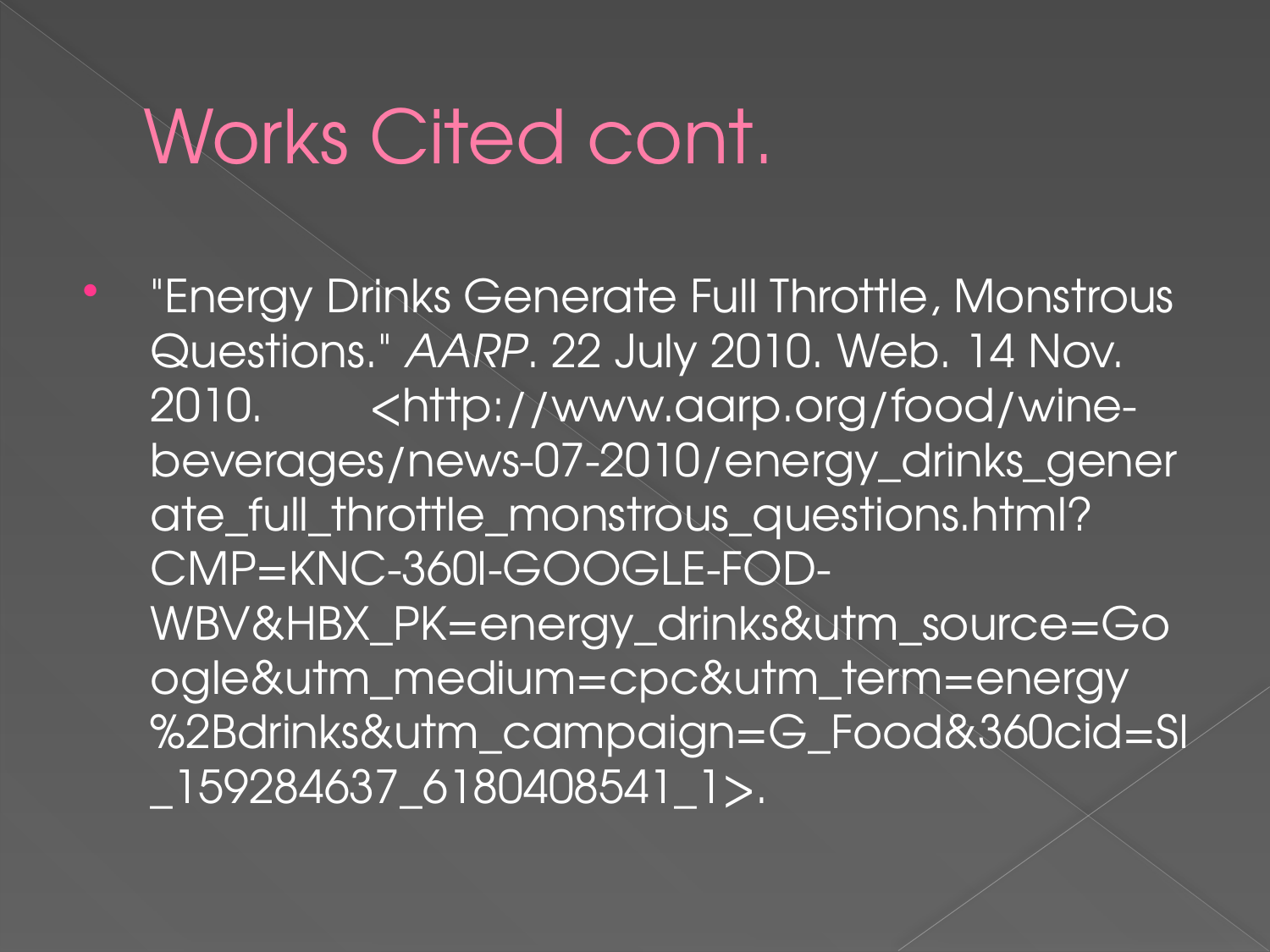

# Works Cited cont.
"Energy Drinks Generate Full Throttle, Monstrous Questions." AARP. 22 July 2010. Web. 14 Nov. 2010. 	<http://www.aarp.org/food/wine-beverages/news-07-2010/energy_drinks_generate_full_throttle_monstrous_questions.html?CMP=KNC-360I-GOOGLE-FOD-WBV&HBX_PK=energy_drinks&utm_source=Google&utm_medium=cpc&utm_term=energy%2Bdrinks&utm_campaign=G_Food&360cid=SI_159284637_6180408541_1>.